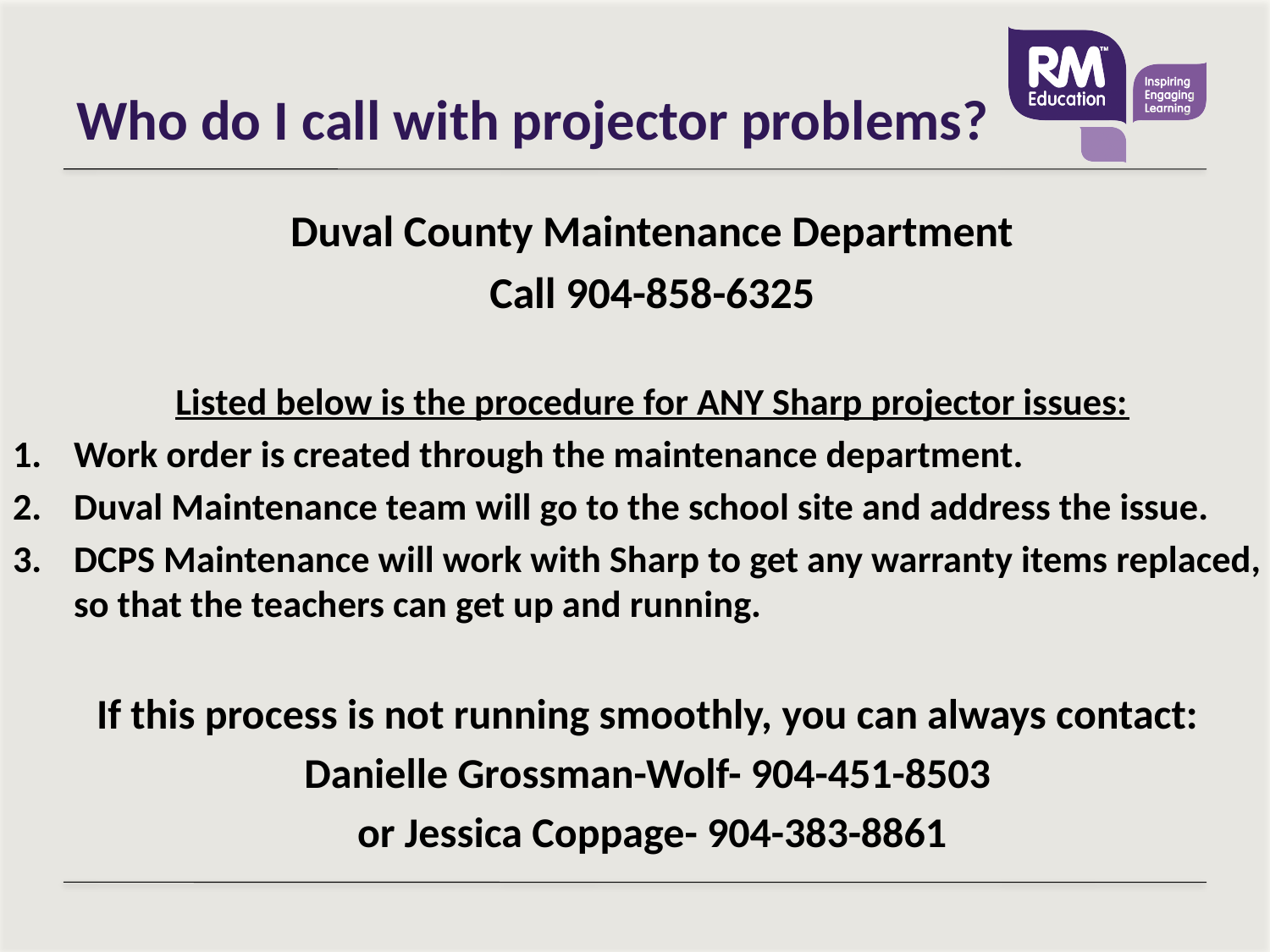

# Who do I call with projector problems?
Duval County Maintenance Department
Call 904-858-6325

Listed below is the procedure for ANY Sharp projector issues:
Work order is created through the maintenance department.
Duval Maintenance team will go to the school site and address the issue.
DCPS Maintenance will work with Sharp to get any warranty items replaced,  so that the teachers can get up and running.

If this process is not running smoothly, you can always contact:
Danielle Grossman-Wolf- 904-451-8503
or Jessica Coppage- 904-383-8861